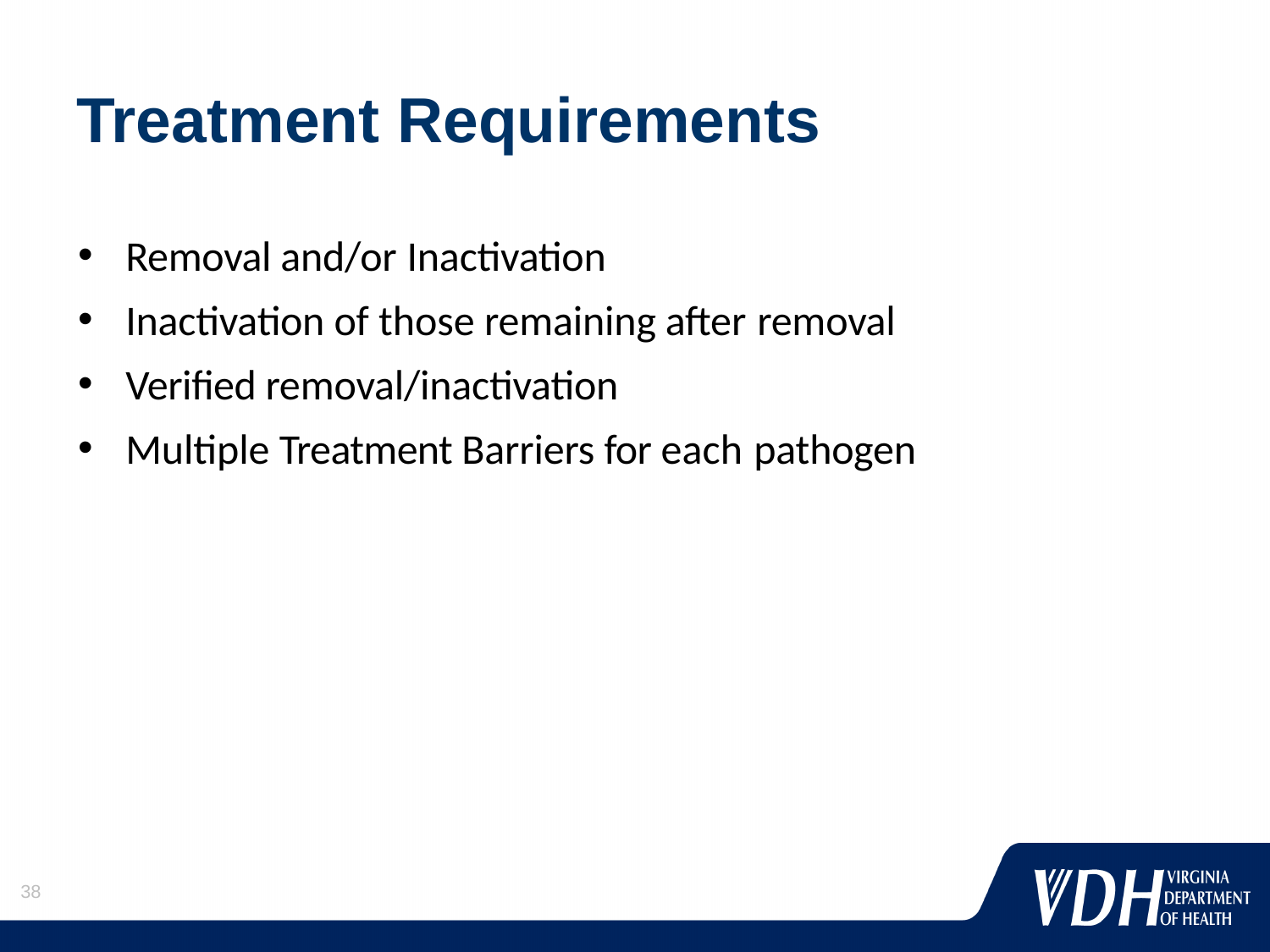

# Treatment Requirements
Removal and/or Inactivation
Inactivation of those remaining after removal
Verified removal/inactivation
Multiple Treatment Barriers for each pathogen

38